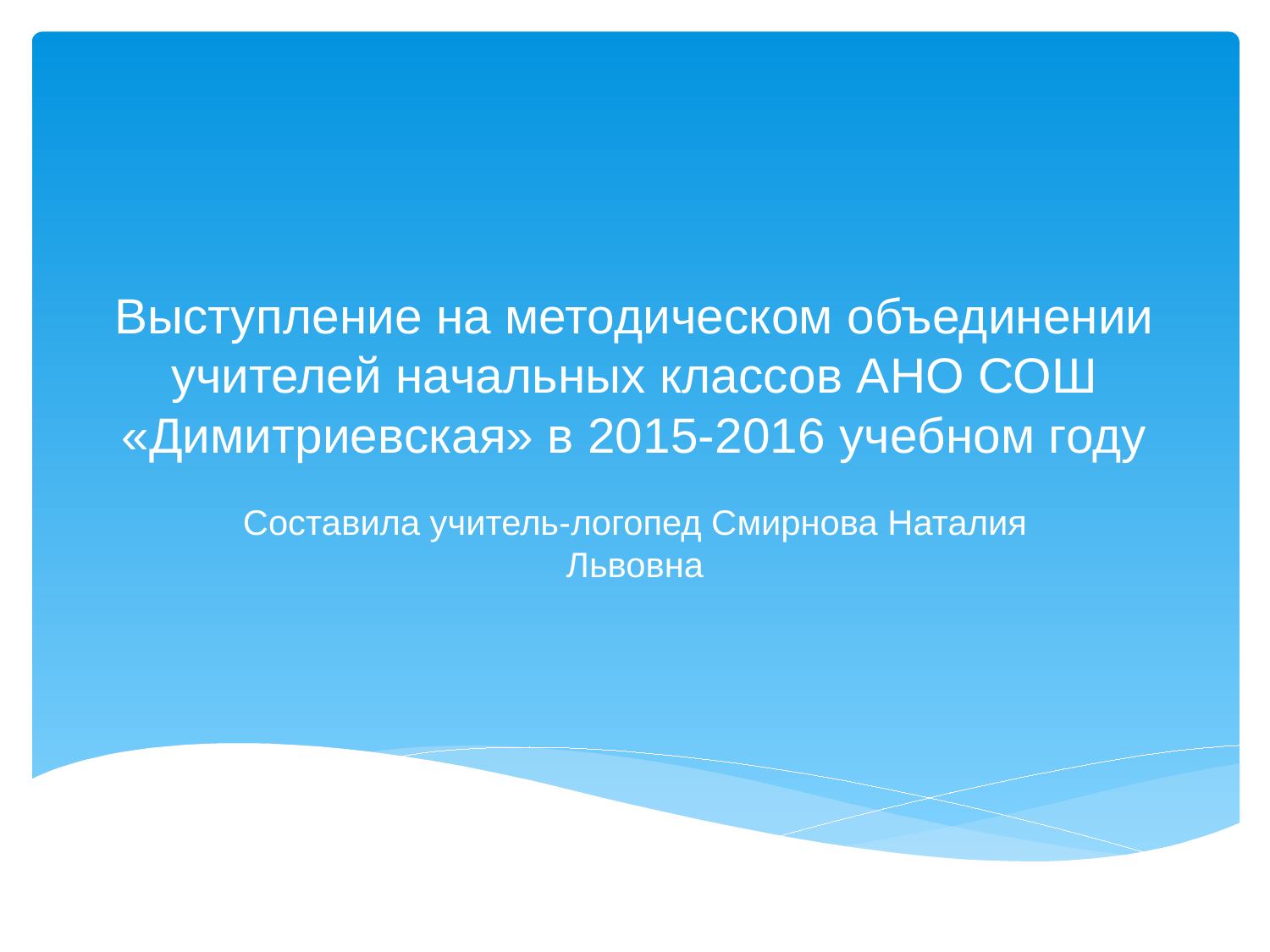

# Выступление на методическом объединении учителей начальных классов АНО СОШ «Димитриевская» в 2015-2016 учебном году
Составила учитель-логопед Смирнова Наталия Львовна